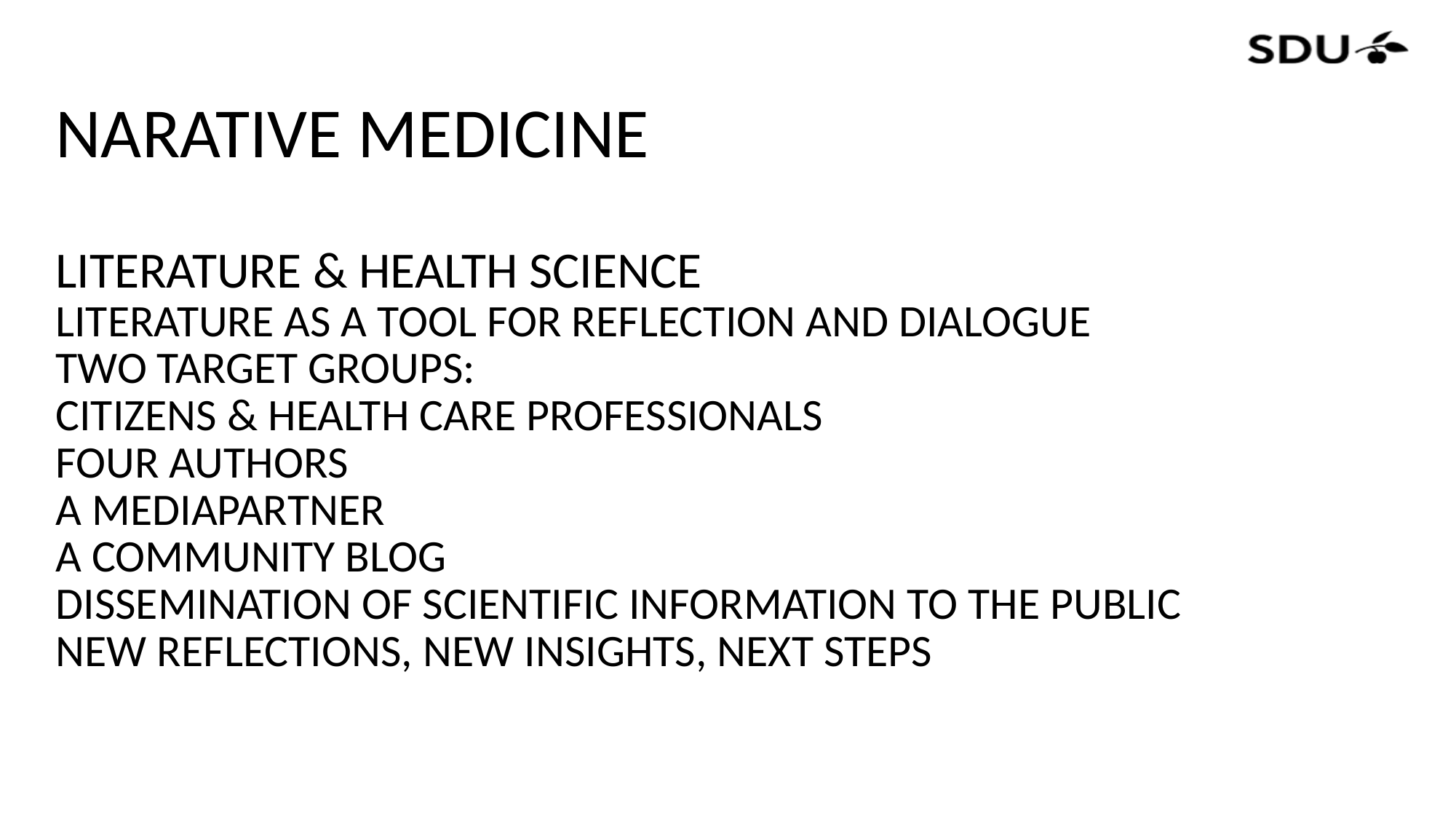

# NARATIVE MEDICINE LITERATURE & HEALTH SCIENCE LITERATURE AS A TOOL FOR REFLECTION AND DIALOGUE TWO TARGET GROUPS: CITIZENS & HEALTH CARE PROFESSIONALS FOUR AUTHORS A MEDIAPARTNER A COMMUNITY BLOG DISSEMINATION OF SCIENTIFIC INFORMATION TO THE PUBLIC NEW REFLECTIONS, NEW INSIGHTS, NEXT STEPS